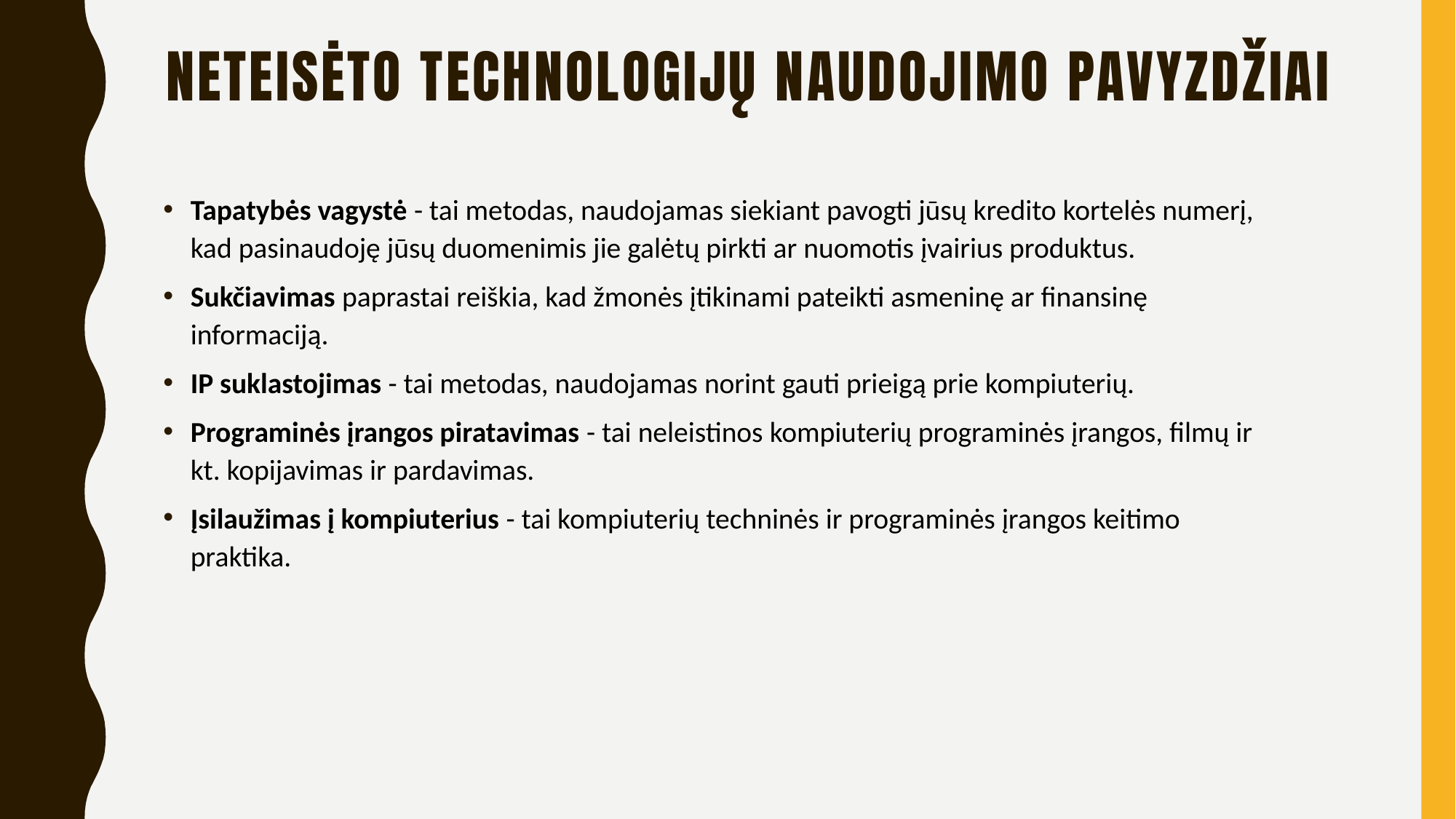

# Neteisėto technologijų naudojimo pavyzdžiai

Tapatybės vagystė - tai metodas, naudojamas siekiant pavogti jūsų kredito kortelės numerį, kad pasinaudoję jūsų duomenimis jie galėtų pirkti ar nuomotis įvairius produktus.
Sukčiavimas paprastai reiškia, kad žmonės įtikinami pateikti asmeninę ar finansinę informaciją.
IP suklastojimas - tai metodas, naudojamas norint gauti prieigą prie kompiuterių.
Programinės įrangos piratavimas - tai neleistinos kompiuterių programinės įrangos, filmų ir kt. kopijavimas ir pardavimas.
Įsilaužimas į kompiuterius - tai kompiuterių techninės ir programinės įrangos keitimo praktika.